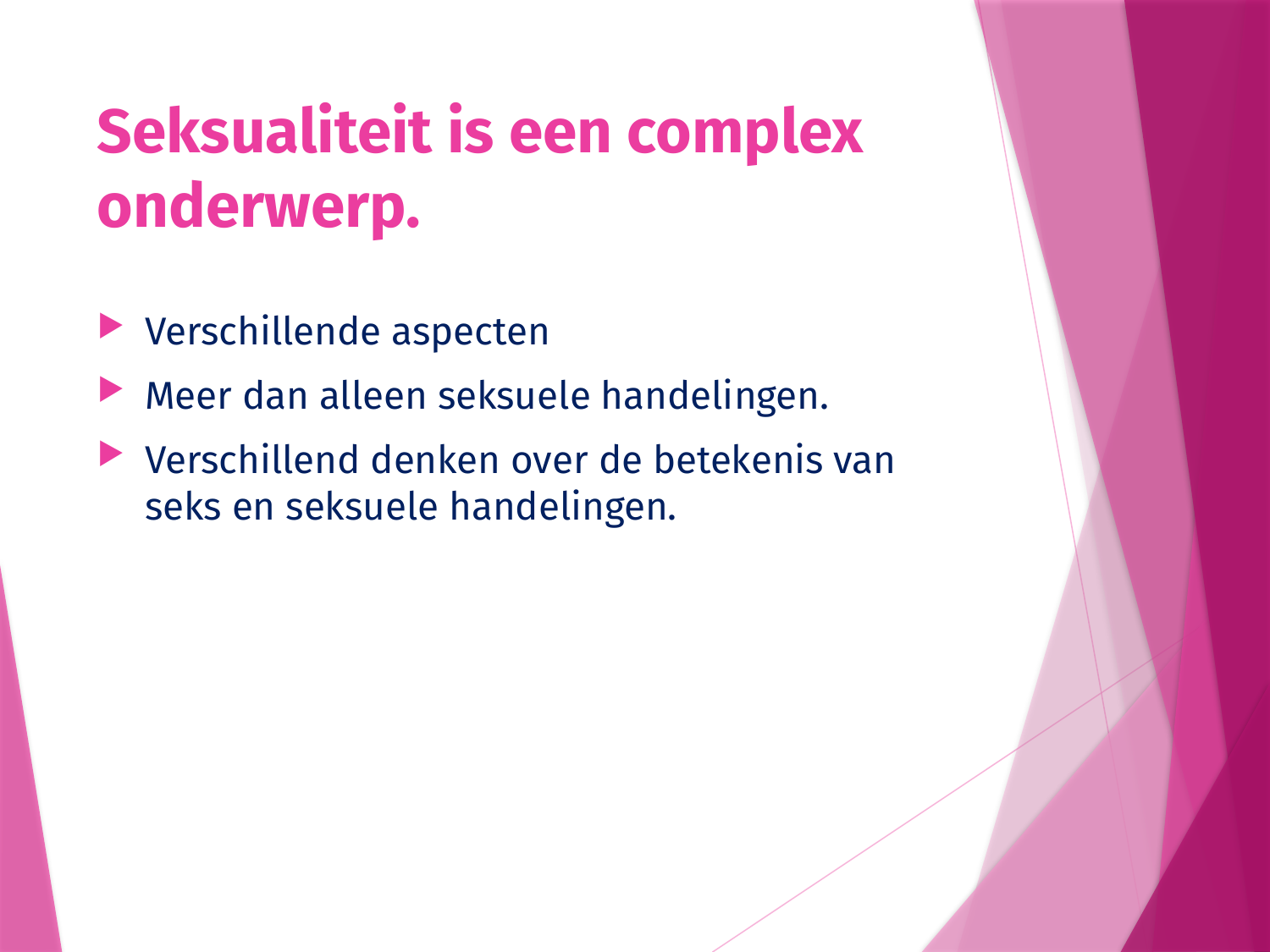

# Seksualiteit is een complex onderwerp.
Verschillende aspecten
Meer dan alleen seksuele handelingen.
Verschillend denken over de betekenis van seks en seksuele handelingen.